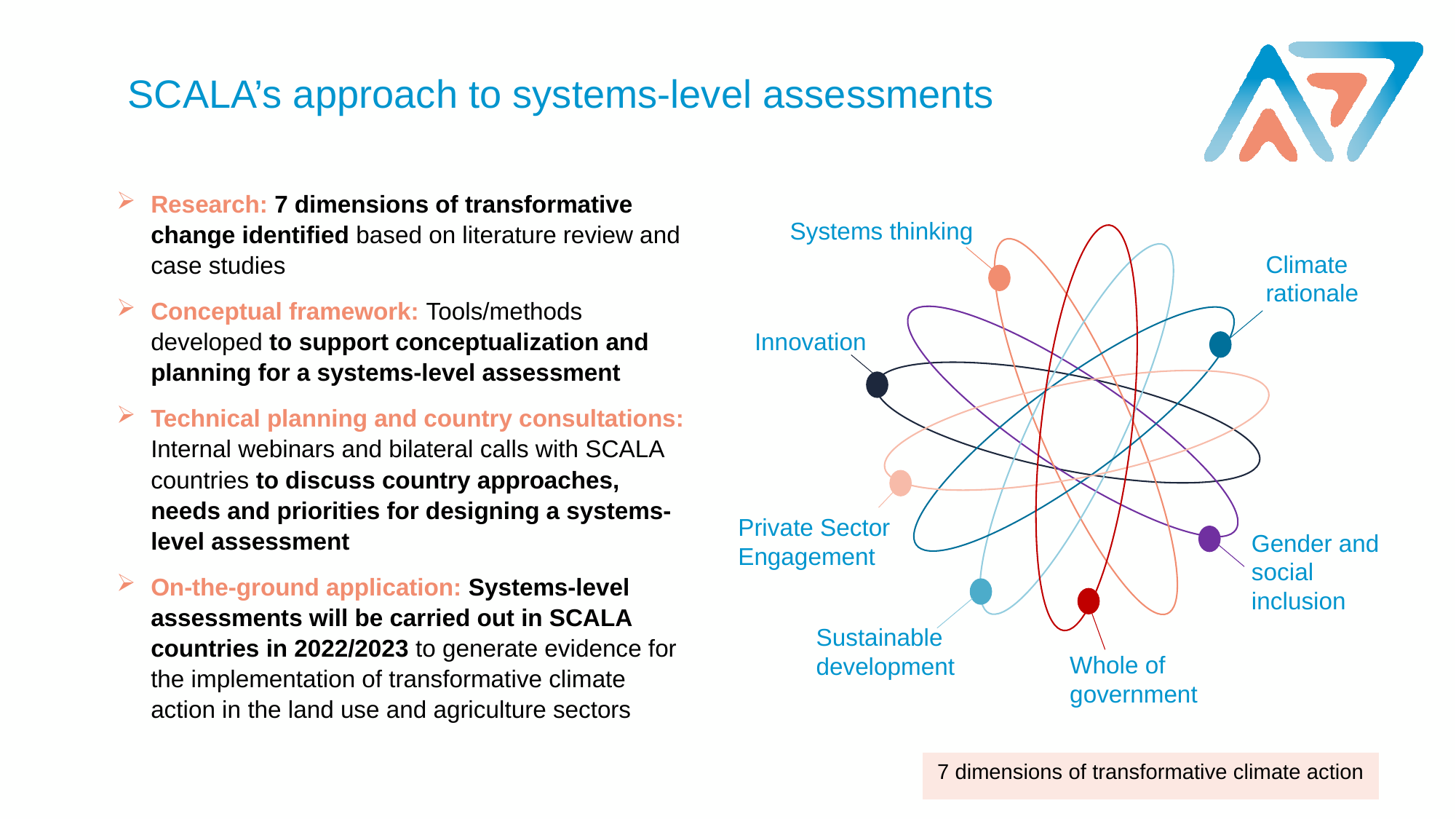

SCALA’s approach to systems-level assessments
Research: 7 dimensions of transformative change identified based on literature review and case studies
Conceptual framework: Tools/methods developed to support conceptualization and planning for a systems-level assessment
Technical planning and country consultations: Internal webinars and bilateral calls with SCALA countries to discuss country approaches, needs and priorities for designing a systems-level assessment
On-the-ground application: Systems-level assessments will be carried out in SCALA countries in 2022/2023 to generate evidence for the implementation of transformative climate action in the land use and agriculture sectors

Systems thinking
Climate
rationale

Innovation

Private Sector Engagement
Gender and
social
inclusion

Sustainable development
Whole of government
7 dimensions of transformative climate action